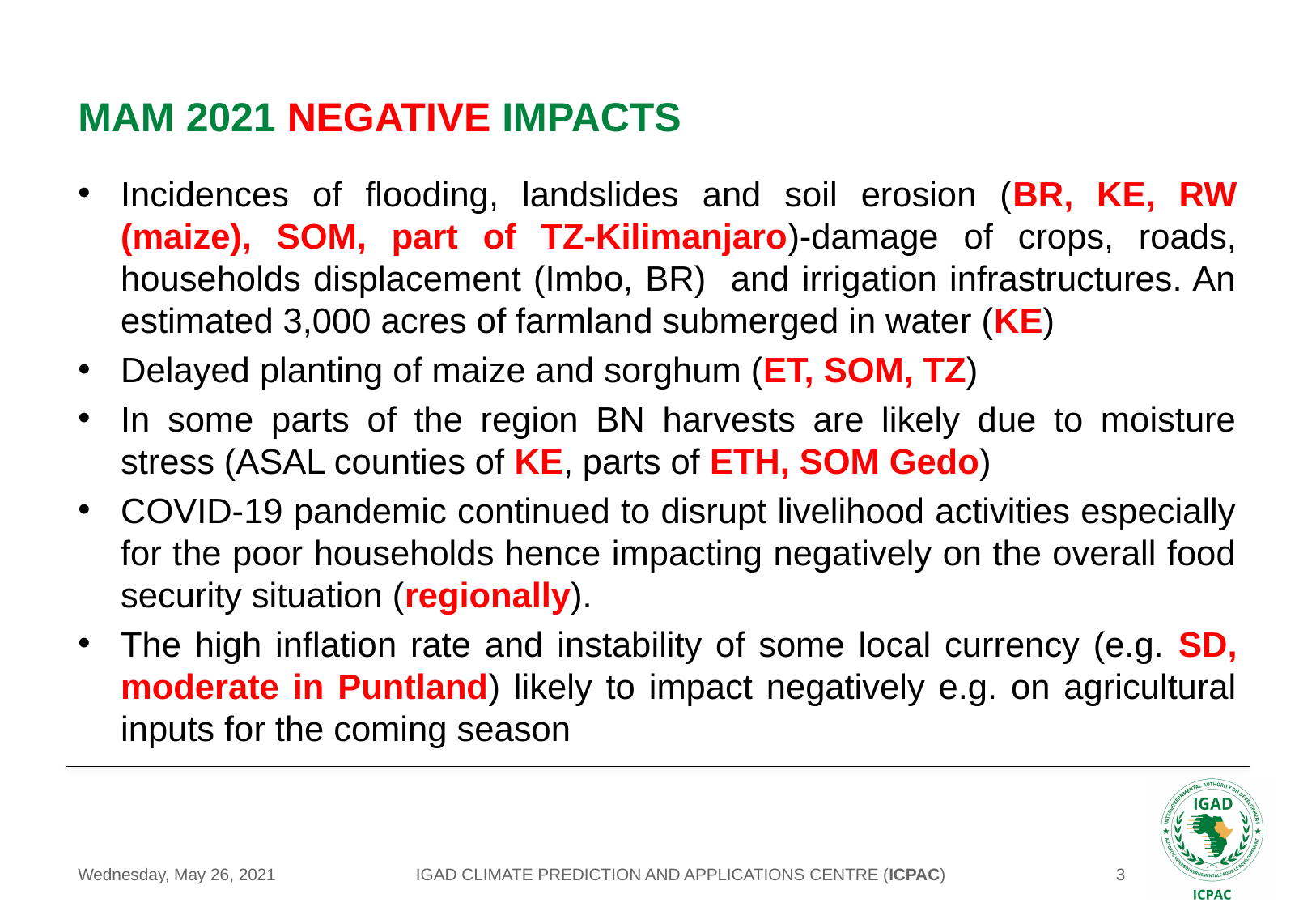

# mam 2021 NEGATIVE IMPACTS
Incidences of flooding, landslides and soil erosion (BR, KE, RW (maize), SOM, part of TZ-Kilimanjaro)-damage of crops, roads, households displacement (Imbo, BR)  and irrigation infrastructures. An estimated 3,000 acres of farmland submerged in water (KE)
Delayed planting of maize and sorghum (ET, SOM, TZ)
In some parts of the region BN harvests are likely due to moisture stress (ASAL counties of KE, parts of ETH, SOM Gedo)
COVID-19 pandemic continued to disrupt livelihood activities especially for the poor households hence impacting negatively on the overall food security situation (regionally).
The high inflation rate and instability of some local currency (e.g. SD, moderate in Puntland) likely to impact negatively e.g. on agricultural inputs for the coming season

IGAD CLIMATE PREDICTION AND APPLICATIONS CENTRE (ICPAC)
Wednesday, May 26, 2021
3